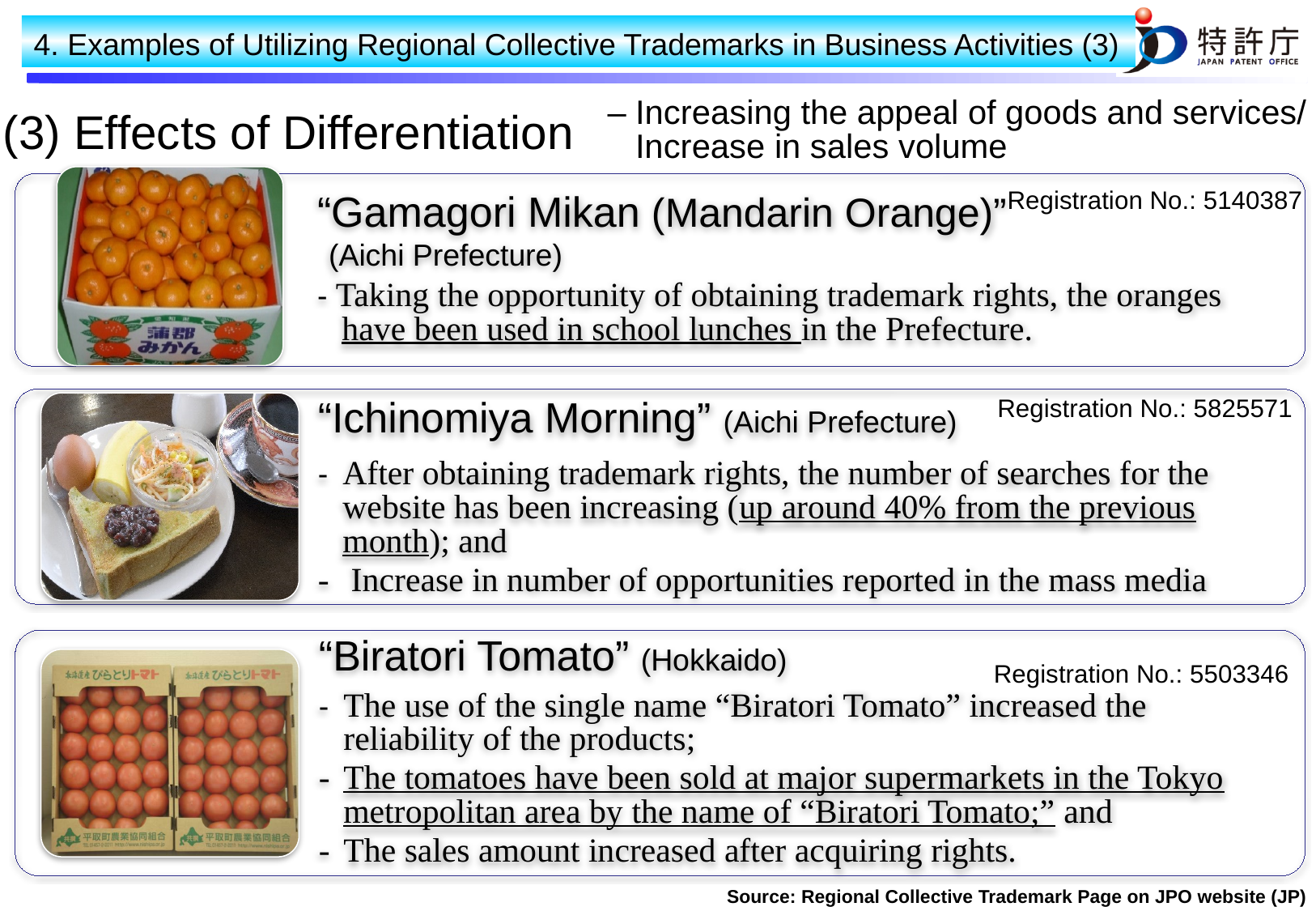

4. Examples of Utilizing Regional Collective Trademarks in Business Activities (3)
(3) Effects of Differentiation
– Increasing the appeal of goods and services/
   Increase in sales volume
“Gamagori Mikan (Mandarin Orange)”
 (Aichi Prefecture)
- Taking the opportunity of obtaining trademark rights, the oranges have been used in school lunches in the Prefecture.
“Ichinomiya Morning” (Aichi Prefecture)
- 	After obtaining trademark rights, the number of searches for the website has been increasing (up around 40% from the previous month); and
-	 Increase in number of opportunities reported in the mass media
“Biratori Tomato” (Hokkaido)
- 	The use of the single name “Biratori Tomato” increased the reliability of the products;
-	The tomatoes have been sold at major supermarkets in the Tokyo metropolitan area by the name of “Biratori Tomato;” and
-	The sales amount increased after acquiring rights.
Registration No.: 5140387
Registration No.: 5825571
Registration No.: 5503346
Source: Regional Collective Trademark Page on JPO website (JP)